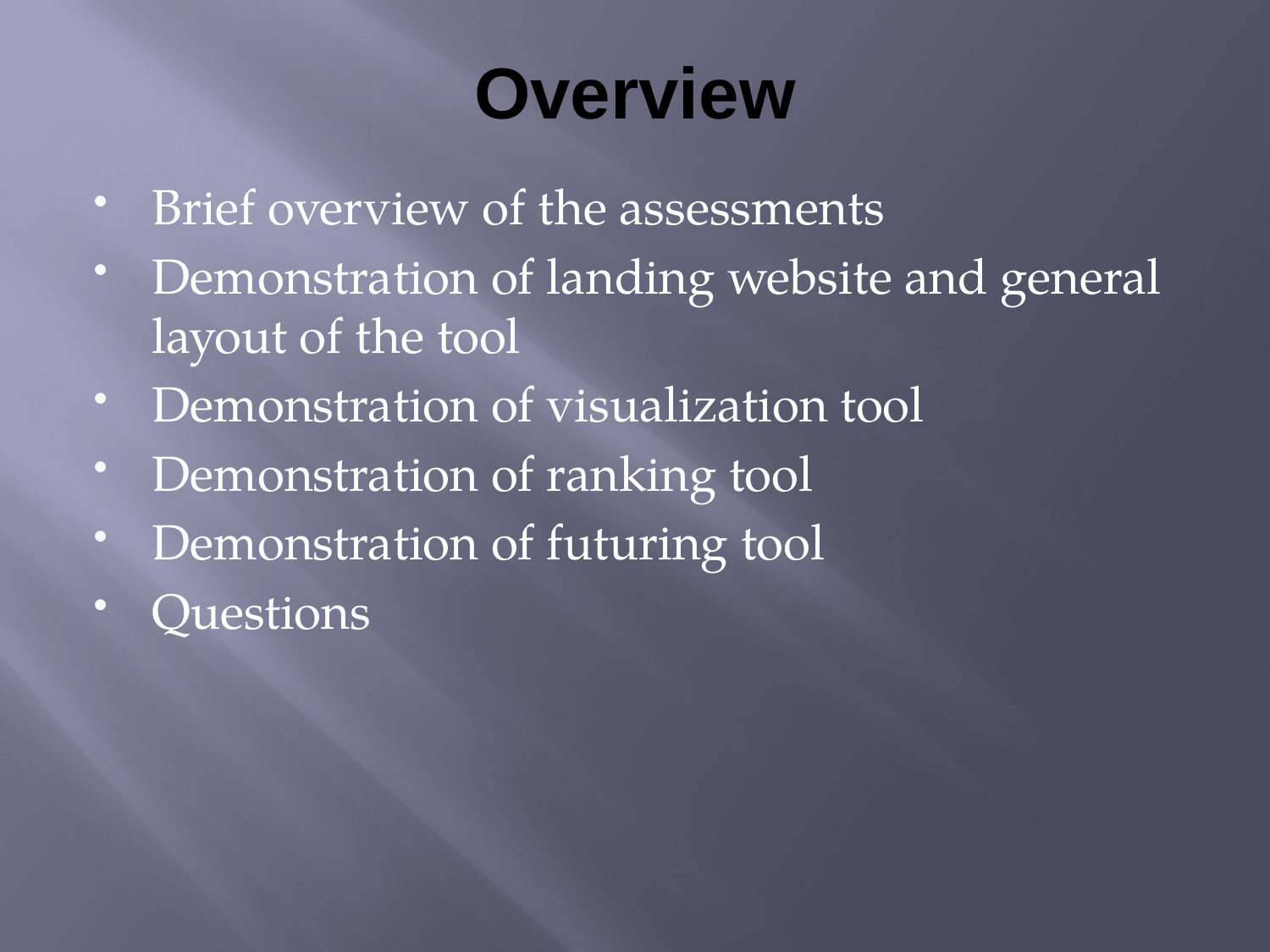

# Overview
Brief overview of the assessments
Demonstration of landing website and general layout of the tool
Demonstration of visualization tool
Demonstration of ranking tool
Demonstration of futuring tool
Questions